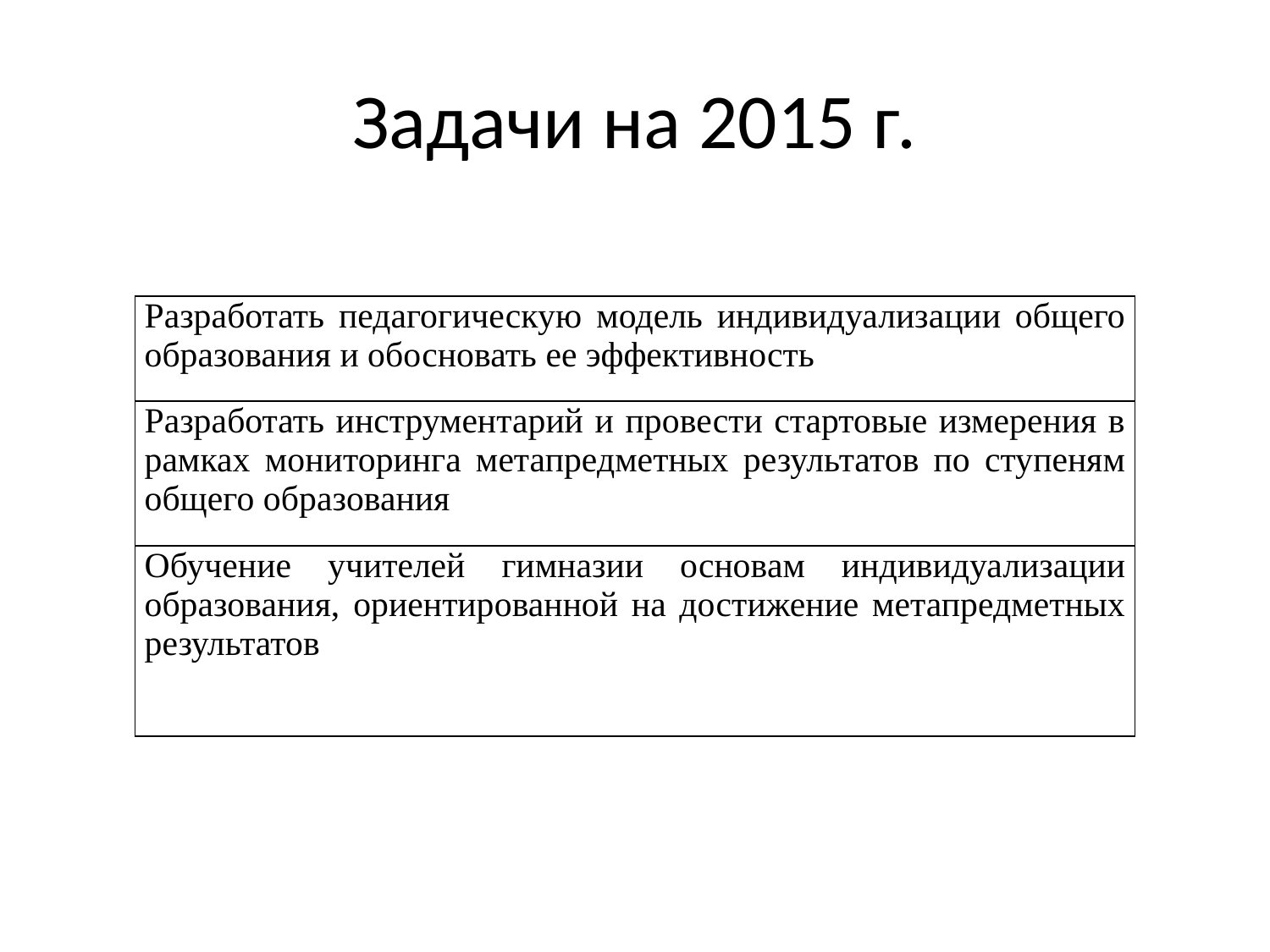

# Задачи на 2015 г.
| Разработать педагогическую модель индивидуализации общего образования и обосновать ее эффективность |
| --- |
| Разработать инструментарий и провести стартовые измерения в рамках мониторинга метапредметных результатов по ступеням общего образования |
| Обучение учителей гимназии основам индивидуализации образования, ориентированной на достижение метапредметных результатов |